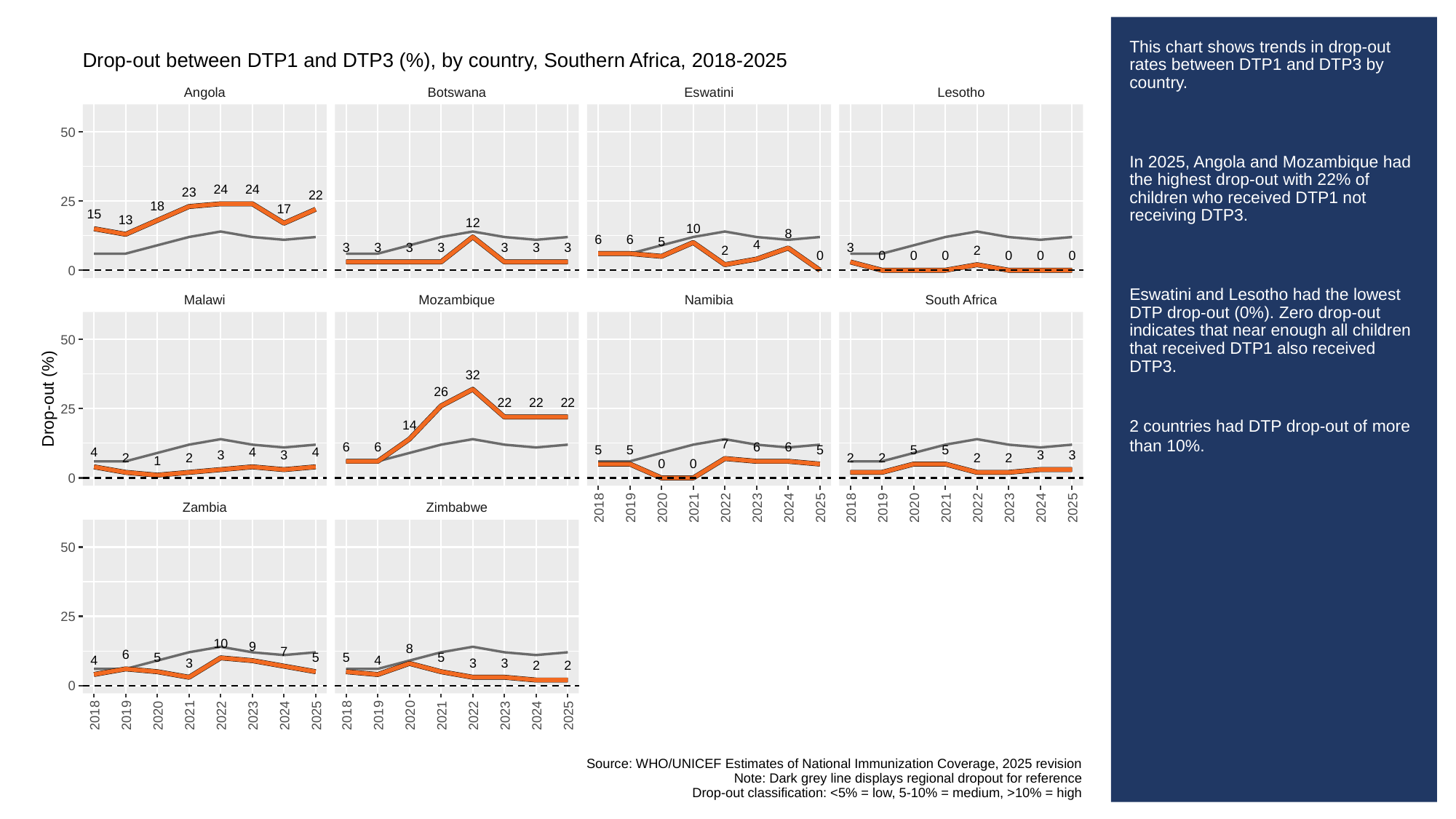

# This chart shows trends in drop-out rates between DTP1 and DTP3 by country.

In 2025, Angola and Mozambique had the highest drop-out with 22% of children who received DTP1 not receiving DTP3.

Eswatini and Lesotho had the lowest DTP drop-out (0%). Zero drop-out indicates that near enough all children that received DTP1 also received DTP3.

2 countries had DTP drop-out of more than 10%.

Drop-out between DTP1 and DTP3 (%), by country, Southern Africa, 2018-2025
Angola
Botswana
Eswatini
Lesotho

50

24
24
23
22
25
18

17

15
13
12
10
8

6
6

5

4
3
3
3
3
3
3
3
3

2
2
0
0
0
0
0
0
0

0

Malawi
Mozambique
Namibia
South Africa

50

32

26

Drop-out (%)
22
22
22
25

14
7

6
6
6
6

5
5
5
5
5
4
4
4
3
3
3
3
2
2
2
2
2
2
1
0
0

0

Zambia
Zimbabwe
2018
2019
2020
2021
2022
2023
2024
2025
2018
2019
2020
2021
2022
2023
2024
2025

50

25

10
9
8
7

6

5
5
5
5
4
4
3
3
3

2
2

0

2018
2019
2020
2021
2022
2023
2024
2025
2018
2019
2020
2021
2022
2023
2024
2025
Source: WHO/UNICEF Estimates of National Immunization Coverage, 2025 revision
Note: Dark grey line displays regional dropout for reference
Drop-out classification: <5% = low, 5-10% = medium, >10% = high